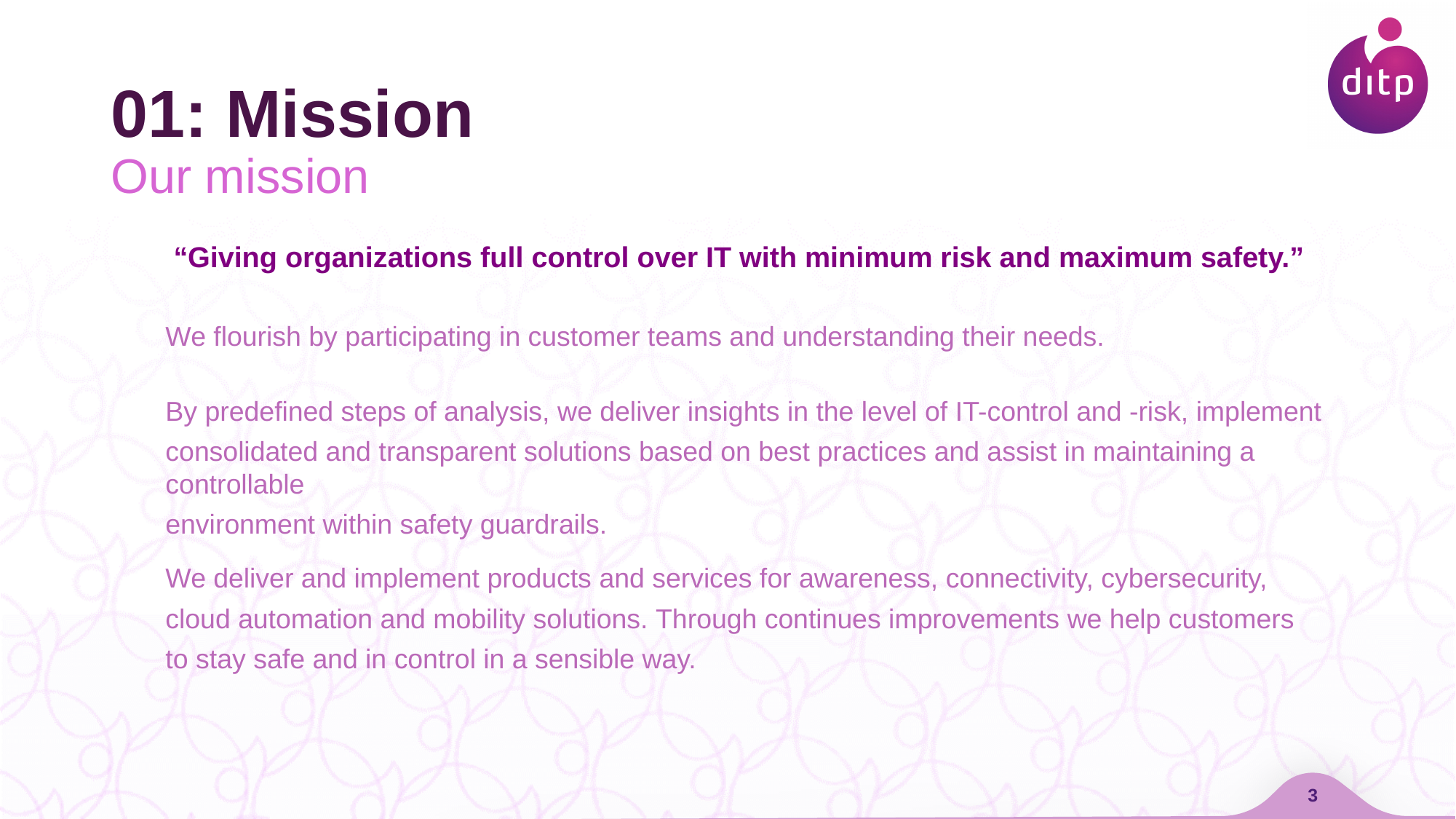

# 01: Mission Our mission
“Giving organizations full control over IT with minimum risk and maximum safety.”
We flourish by participating in customer teams and understanding their needs.

By predefined steps of analysis, we deliver insights in the level of IT-control and -risk, implement
consolidated and transparent solutions based on best practices and assist in maintaining a controllable
environment within safety guardrails.

We deliver and implement products and services for awareness, connectivity, cybersecurity,
cloud automation and mobility solutions. Through continues improvements we help customers
to stay safe and in control in a sensible way.

3